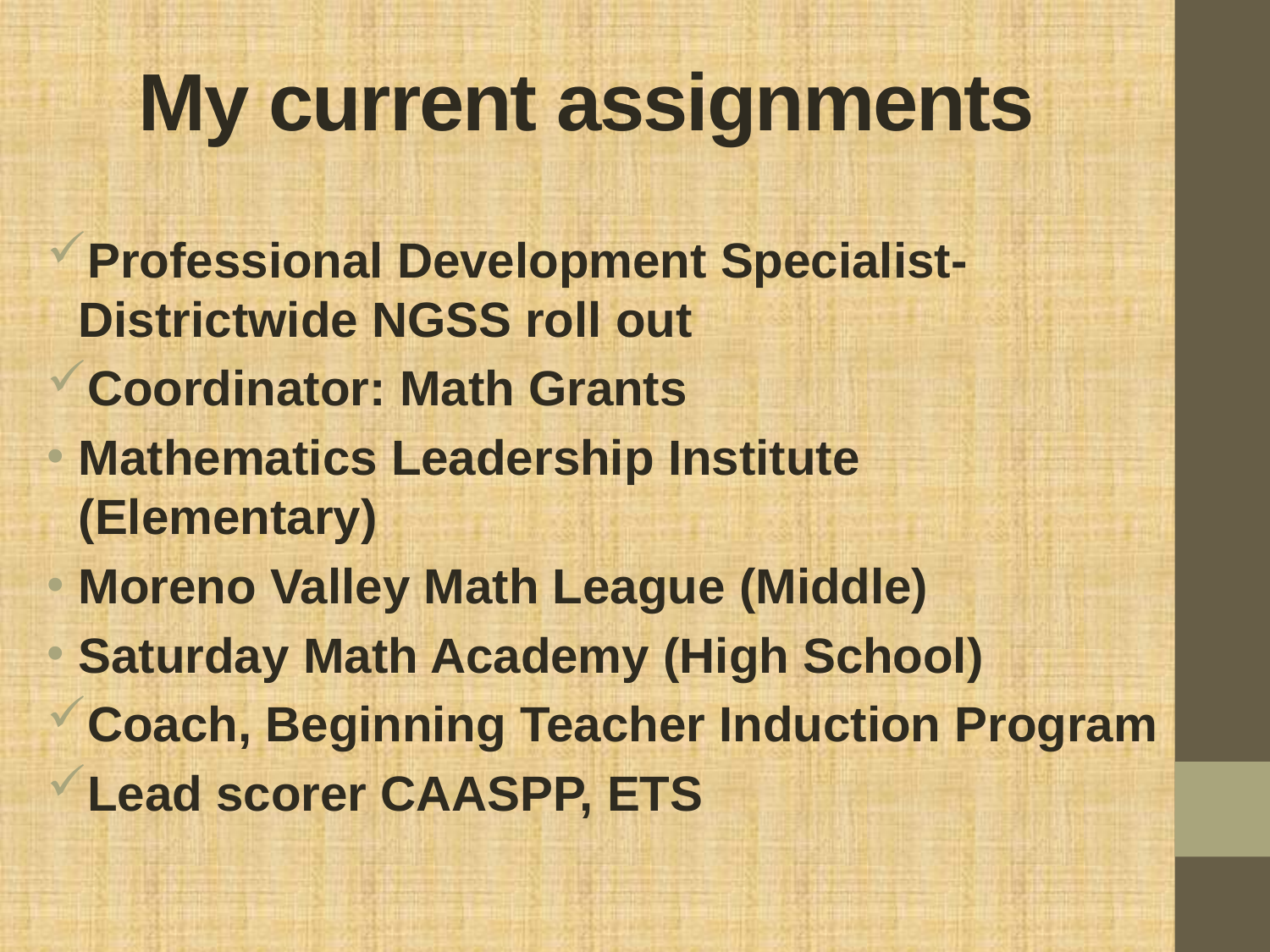

# My current assignments
Professional Development Specialist- Districtwide NGSS roll out
Coordinator: Math Grants
Mathematics Leadership Institute (Elementary)
Moreno Valley Math League (Middle)
Saturday Math Academy (High School)
Coach, Beginning Teacher Induction Program
Lead scorer CAASPP, ETS